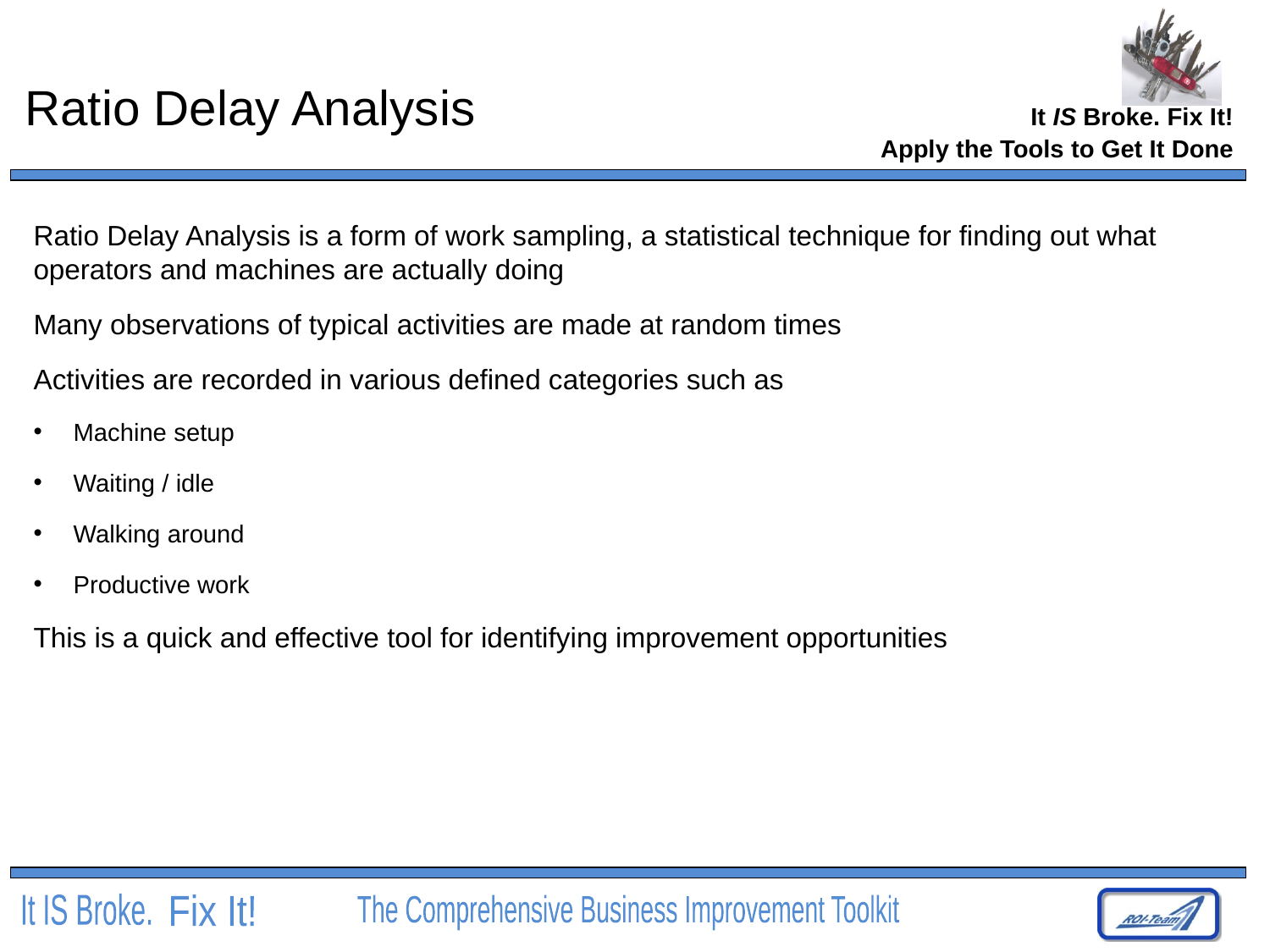

# Ratio Delay Analysis
Apply the Tools to Get It Done
Ratio Delay Analysis is a form of work sampling, a statistical technique for finding out what operators and machines are actually doing
Many observations of typical activities are made at random times
Activities are recorded in various defined categories such as
Machine setup
Waiting / idle
Walking around
Productive work
This is a quick and effective tool for identifying improvement opportunities